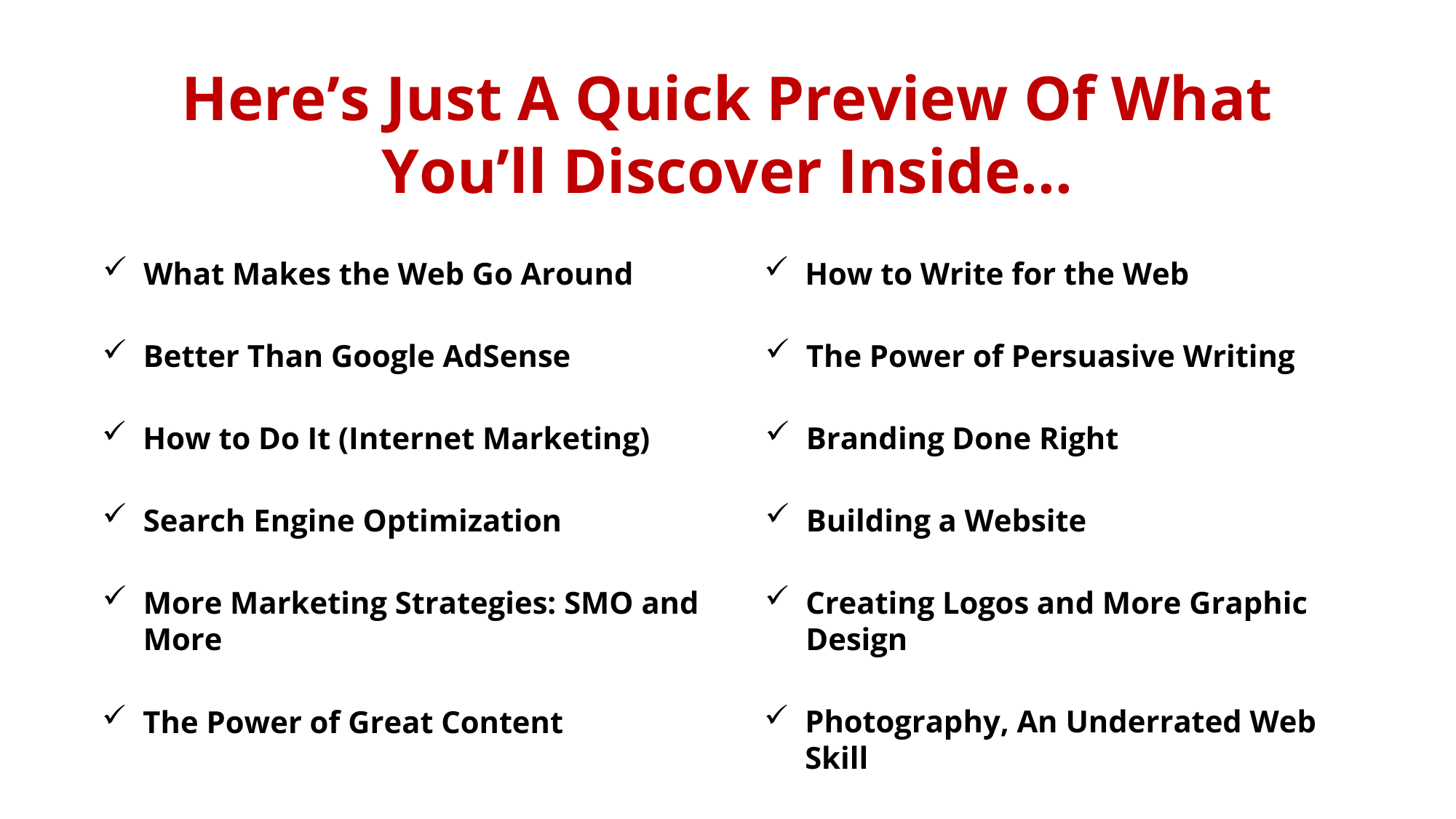

Here’s Just A Quick Preview Of What You’ll Discover Inside...
What Makes the Web Go Around
How to Write for the Web
The Power of Persuasive Writing
Better Than Google AdSense
How to Do It (Internet Marketing)
Branding Done Right
Building a Website
Search Engine Optimization
More Marketing Strategies: SMO and More
Creating Logos and More Graphic Design
The Power of Great Content
Photography, An Underrated Web Skill